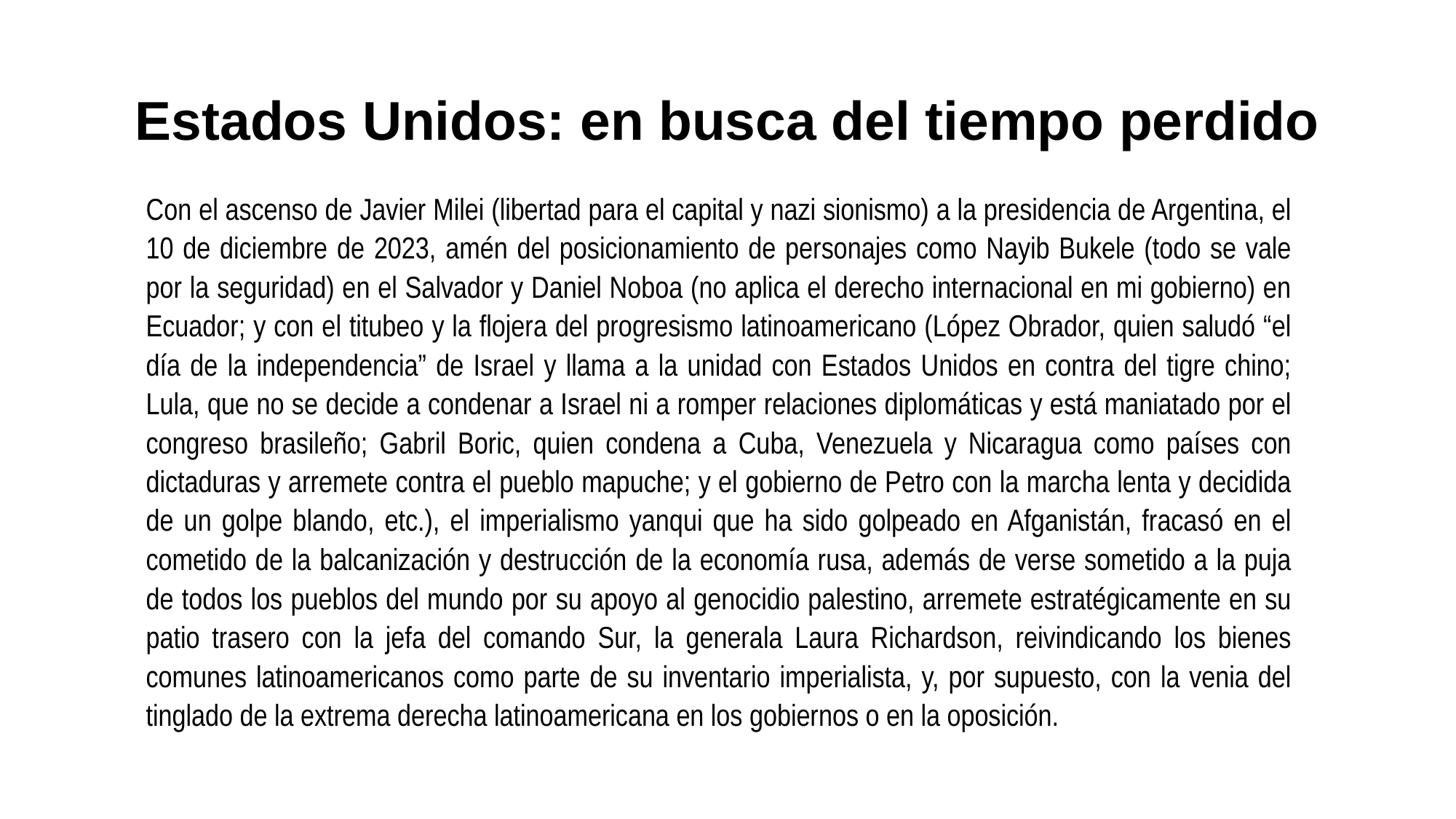

# Estados Unidos: en busca del tiempo perdido
Con el ascenso de Javier Milei (libertad para el capital y nazi sionismo) a la presidencia de Argentina, el 10 de diciembre de 2023, amén del posicionamiento de personajes como Nayib Bukele (todo se vale por la seguridad) en el Salvador y Daniel Noboa (no aplica el derecho internacional en mi gobierno) en Ecuador; y con el titubeo y la flojera del progresismo latinoamericano (López Obrador, quien saludó “el día de la independencia” de Israel y llama a la unidad con Estados Unidos en contra del tigre chino; Lula, que no se decide a condenar a Israel ni a romper relaciones diplomáticas y está maniatado por el congreso brasileño; Gabril Boric, quien condena a Cuba, Venezuela y Nicaragua como países con dictaduras y arremete contra el pueblo mapuche; y el gobierno de Petro con la marcha lenta y decidida de un golpe blando, etc.), el imperialismo yanqui que ha sido golpeado en Afganistán, fracasó en el cometido de la balcanización y destrucción de la economía rusa, además de verse sometido a la puja de todos los pueblos del mundo por su apoyo al genocidio palestino, arremete estratégicamente en su patio trasero con la jefa del comando Sur, la generala Laura Richardson, reivindicando los bienes comunes latinoamericanos como parte de su inventario imperialista, y, por supuesto, con la venia del tinglado de la extrema derecha latinoamericana en los gobiernos o en la oposición.